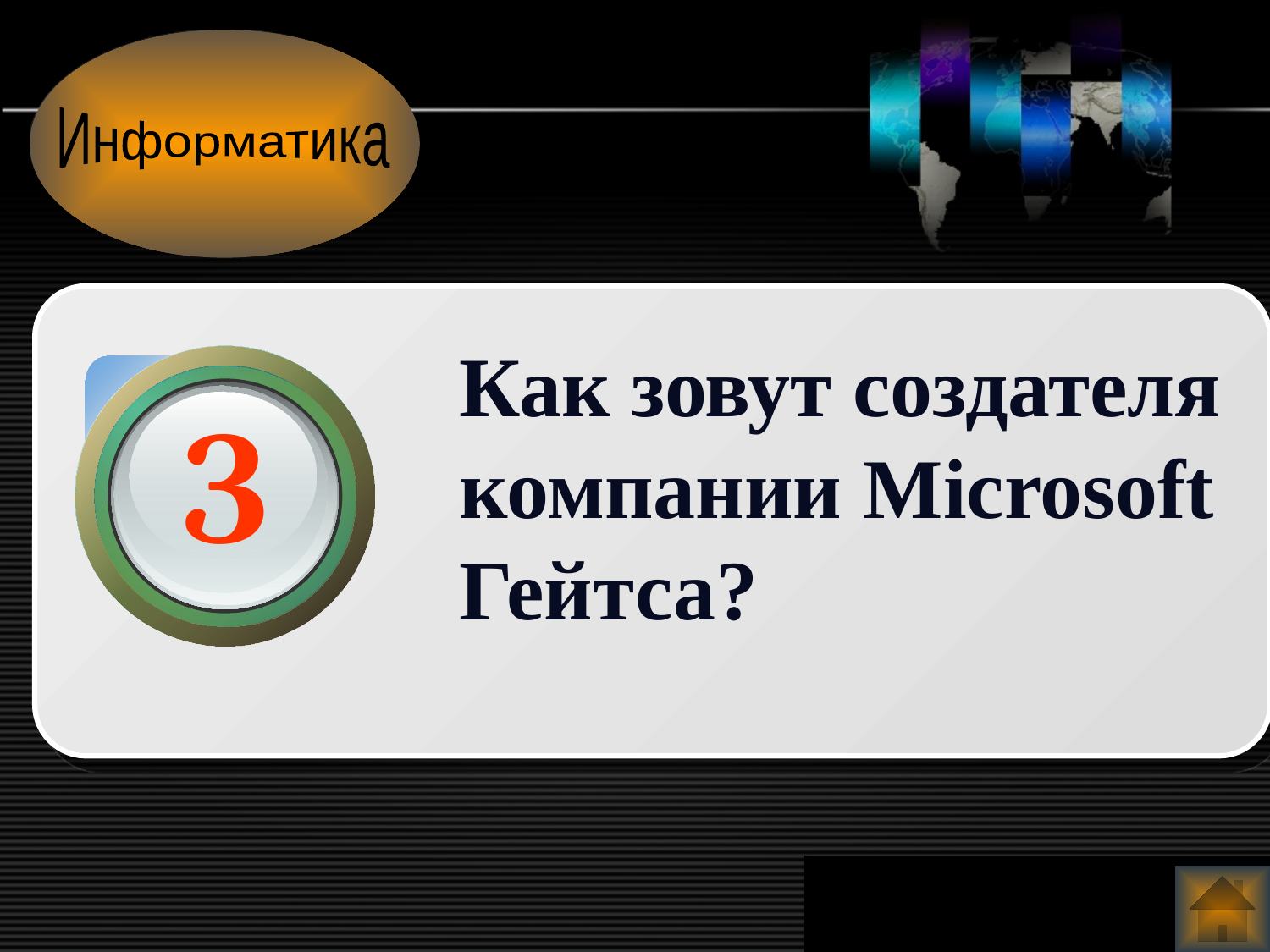

Информатика

Как зовут создателя компании Microsoft Гейтса?

3

www.themegallery.com